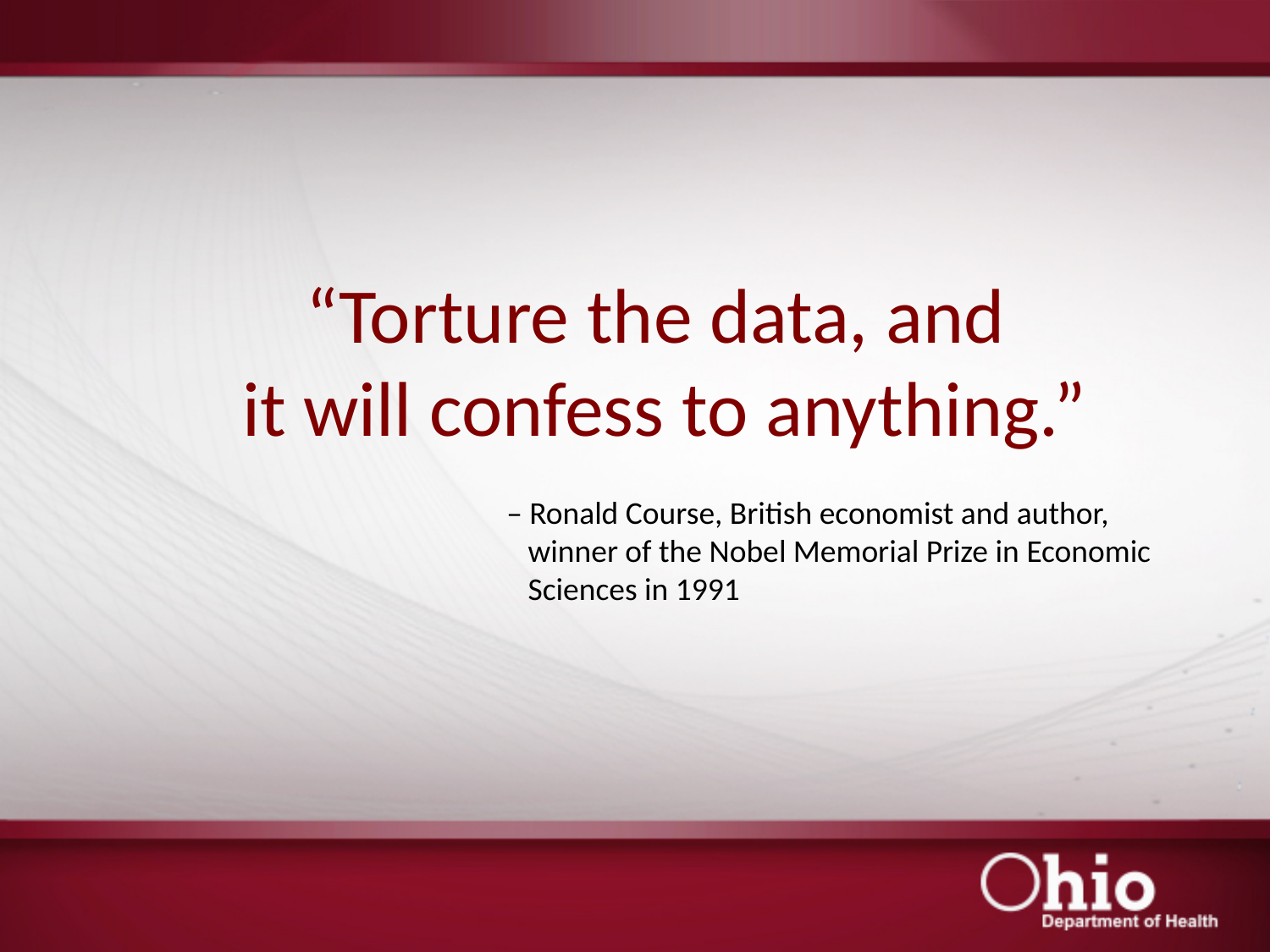

# “Torture the data, and it will confess to anything.”
 – Ronald Course, British economist and author,
    winner of the Nobel Memorial Prize in Economic
    Sciences in 1991